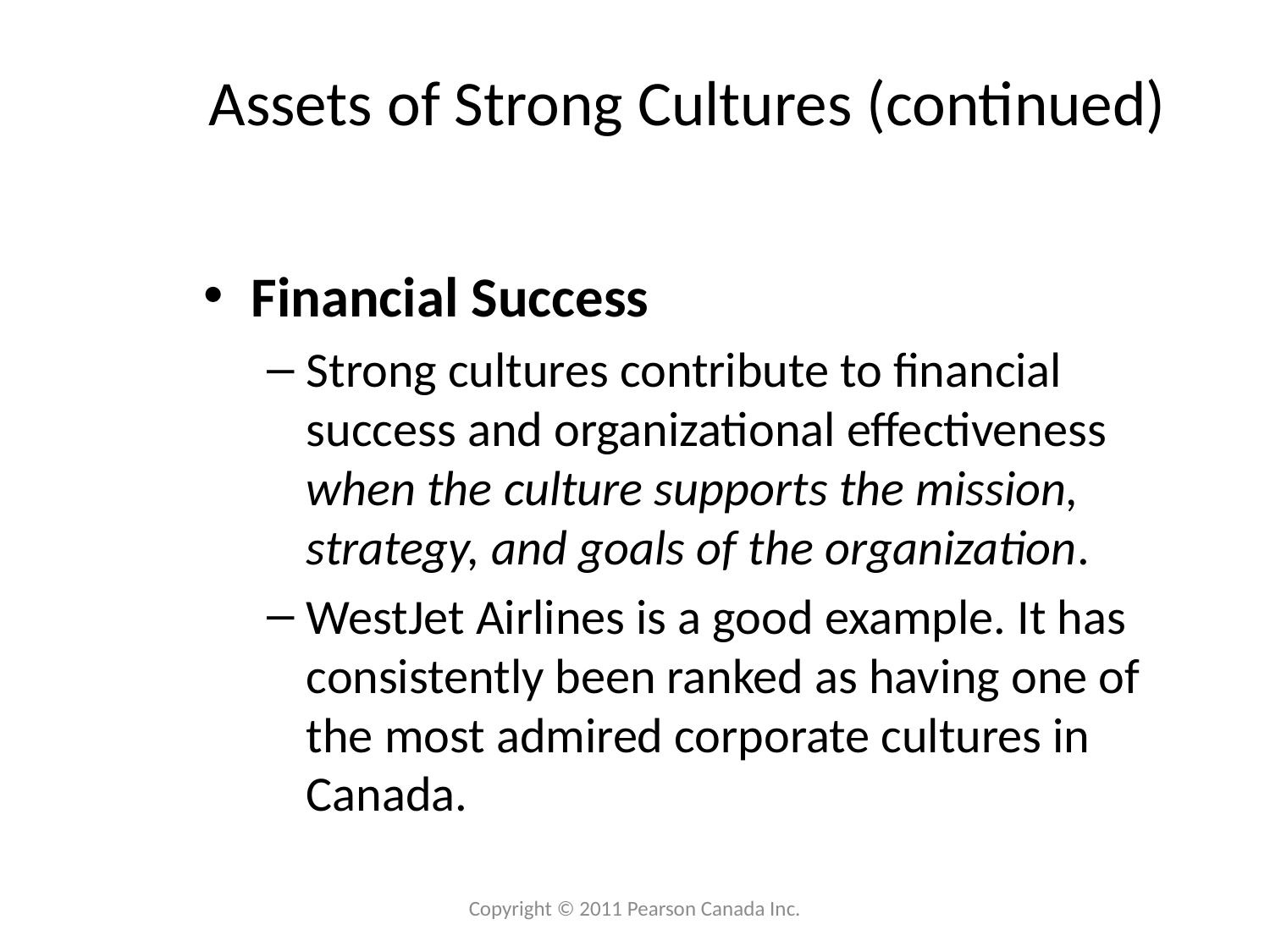

# Assets of Strong Cultures (continued)
Financial Success
Strong cultures contribute to financial success and organizational effectiveness when the culture supports the mission, strategy, and goals of the organization.
WestJet Airlines is a good example. It has consistently been ranked as having one of the most admired corporate cultures in Canada.

Copyright © 2011 Pearson Canada Inc.